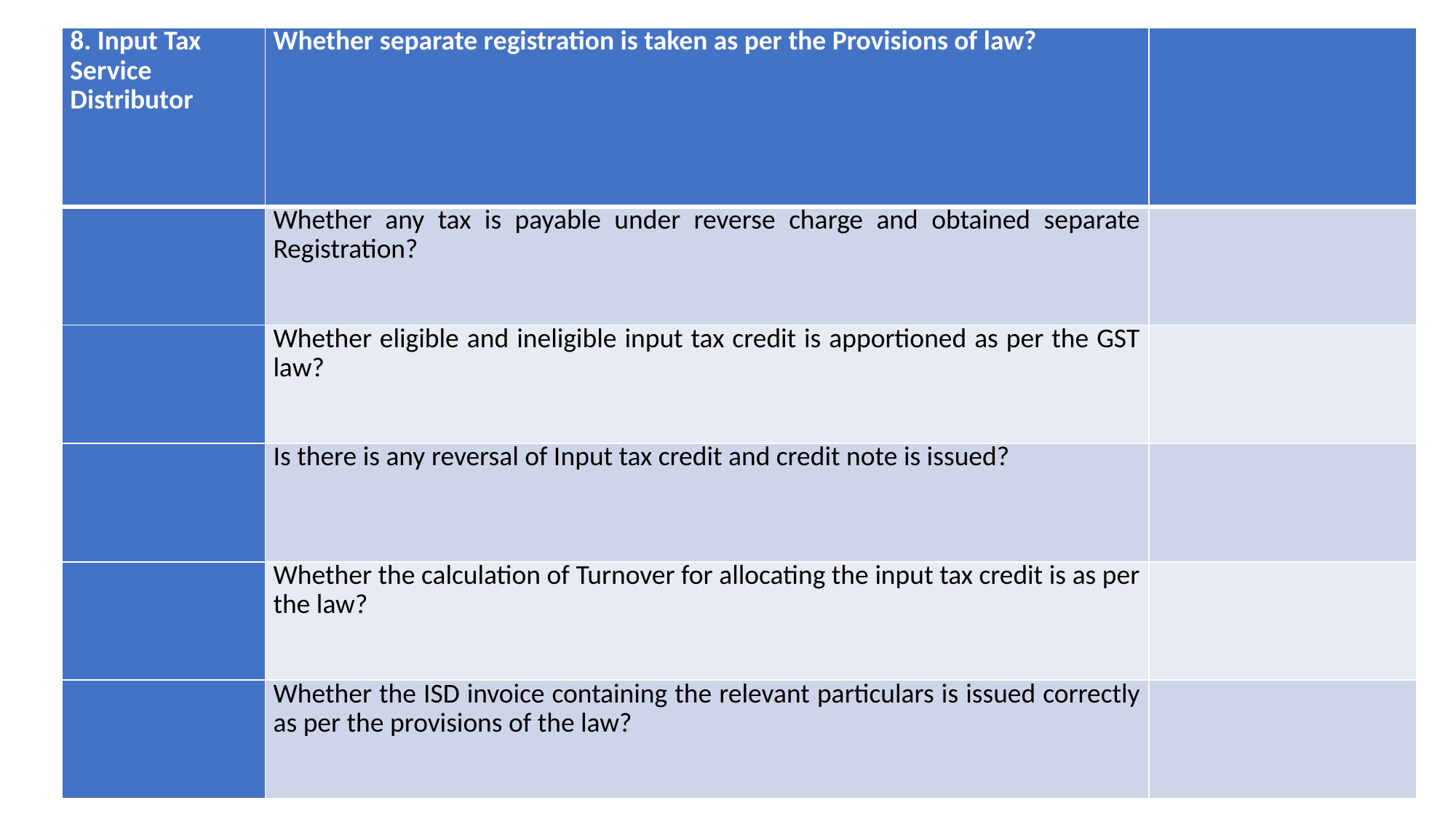

| 8. Input Tax Service Distributor | Whether separate registration is taken as per the Provisions of law? |  |
| --- | --- | --- |
|  | Whether any tax is payable under reverse charge and obtained separate Registration? |  |
|  | Whether eligible and ineligible input tax credit is apportioned as per the GST law? |  |
|  | Is there is any reversal of Input tax credit and credit note is issued? |  |
|  | Whether the calculation of Turnover for allocating the input tax credit is as per the law? |  |
|  | Whether the ISD invoice containing the relevant particulars is issued correctly as per the provisions of the law? |  |